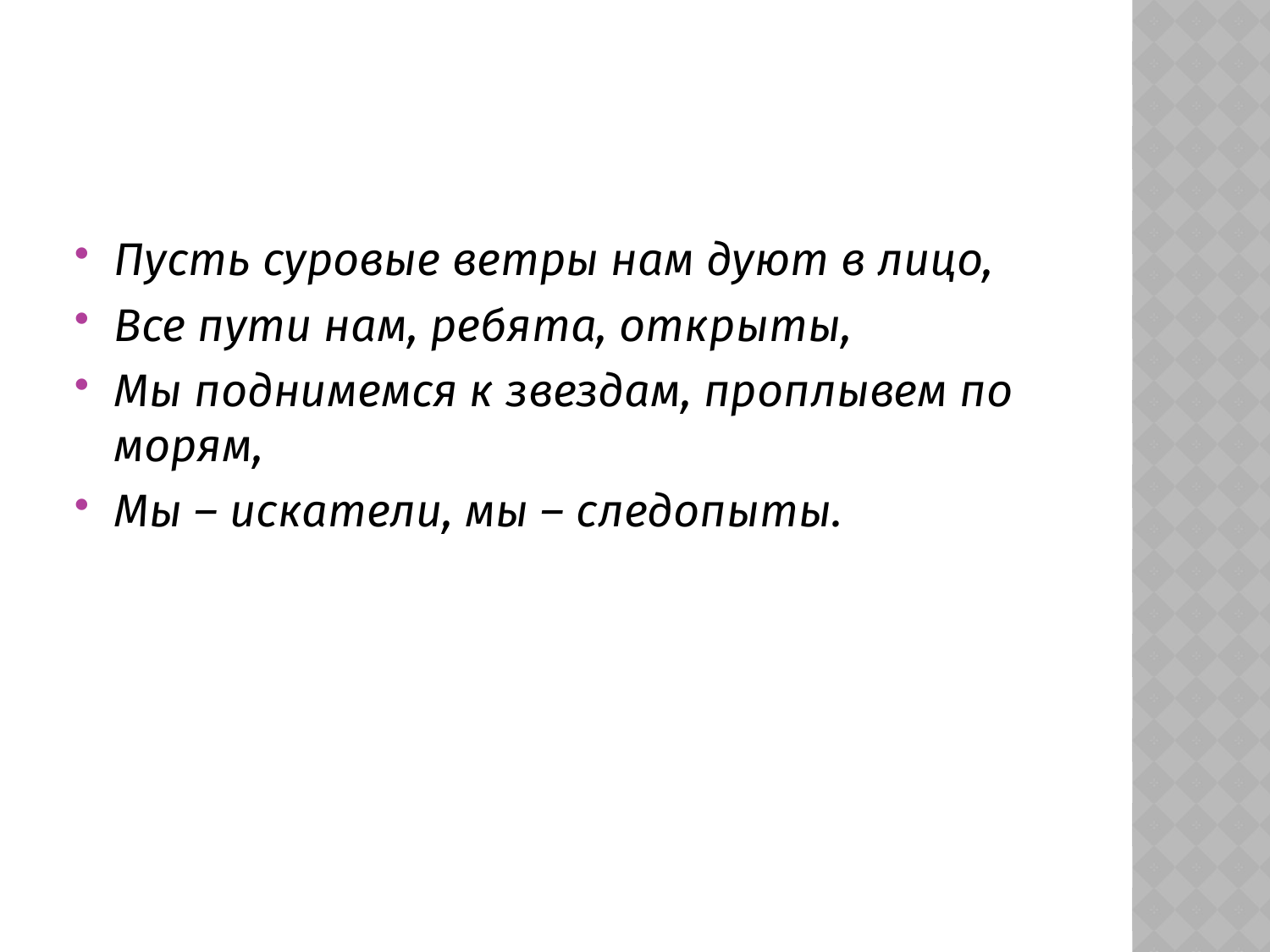

#
Пусть суровые ветры нам дуют в лицо,
Все пути нам, ребята, открыты,
Мы поднимемся к звездам, проплывем по морям,
Мы – искатели, мы – следопыты.